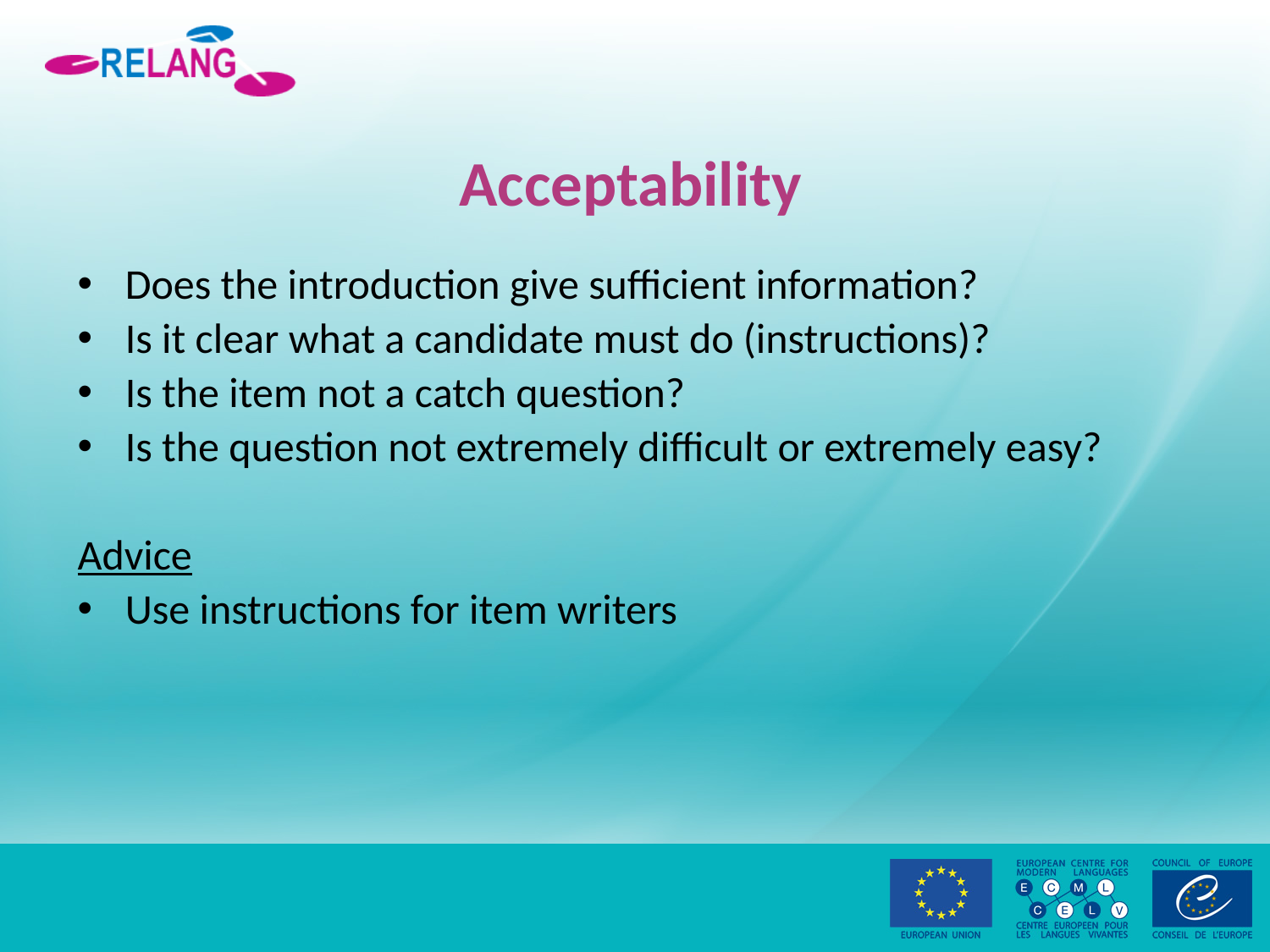

# Acceptability
Does the introduction give sufficient information?
Is it clear what a candidate must do (instructions)?
Is the item not a catch question?
Is the question not extremely difficult or extremely easy?

Advice
Use instructions for item writers